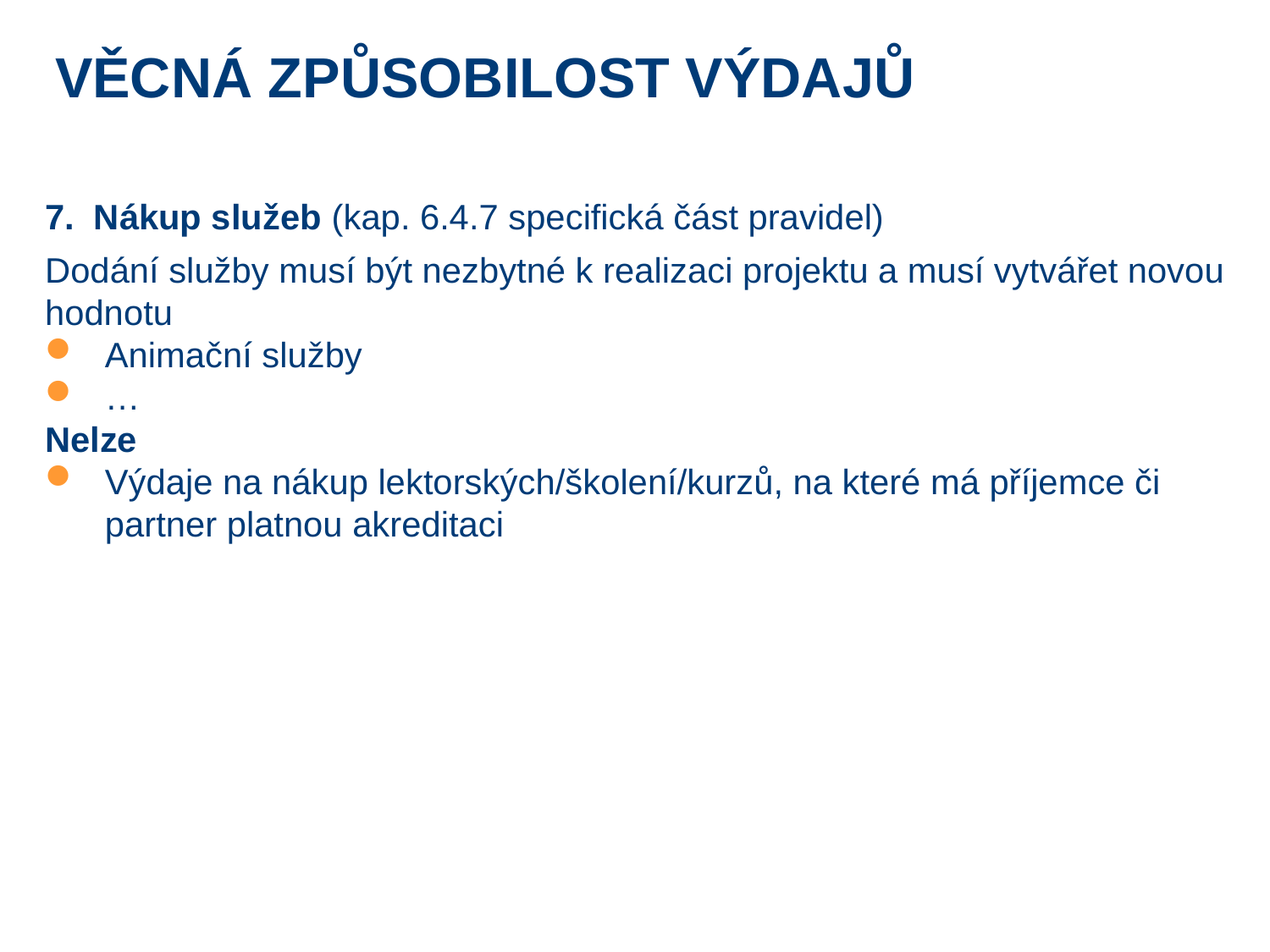

# Věcná způsobilost výdajů
7.  Nákup služeb (kap. 6.4.7 specifická část pravidel)
Dodání služby musí být nezbytné k realizaci projektu a musí vytvářet novou hodnotu
Animační služby
…
Nelze
Výdaje na nákup lektorských/školení/kurzů, na které má příjemce či partner platnou akreditaci

12